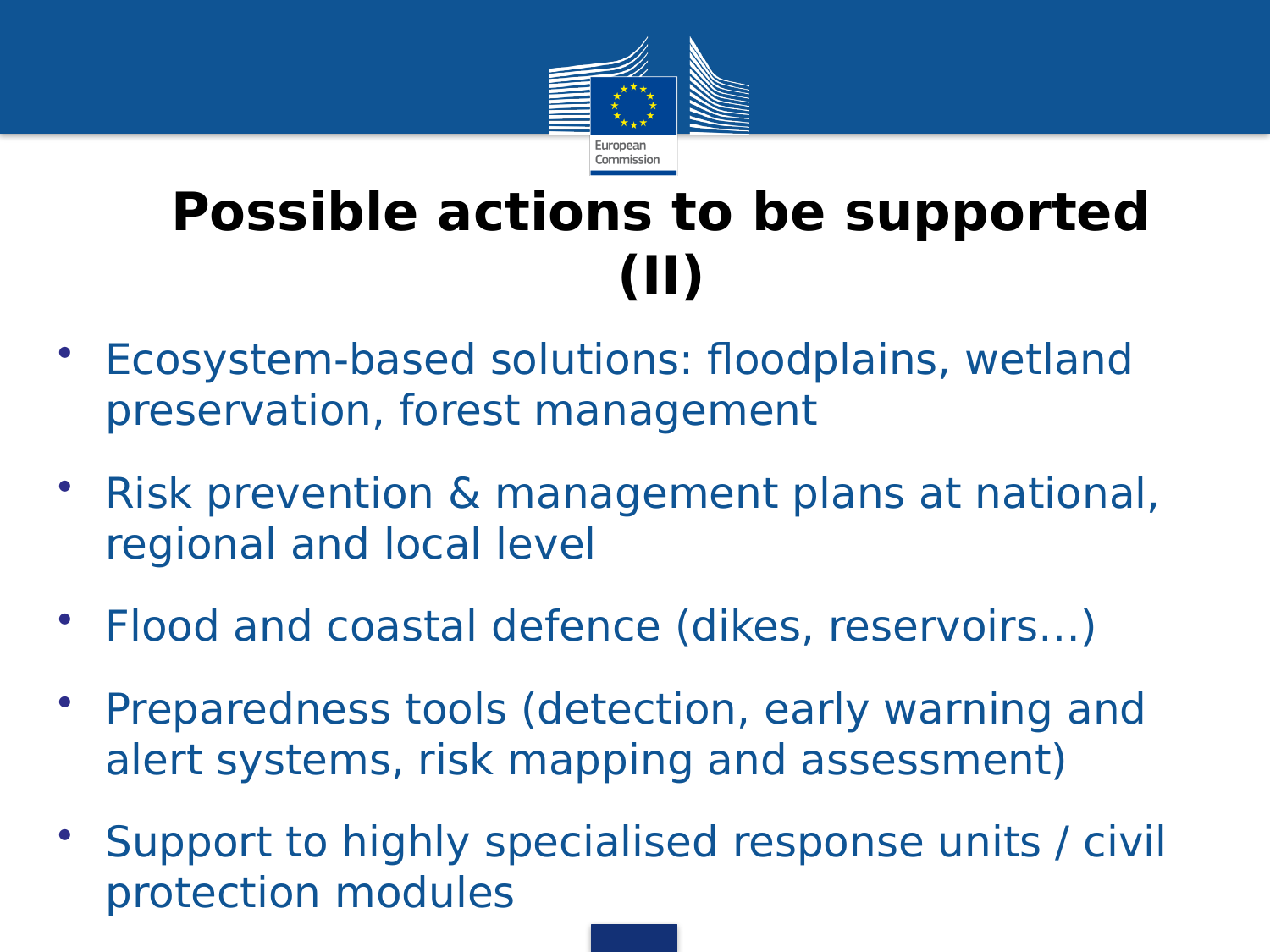

# Possible actions to be supported (II)
Ecosystem-based solutions: floodplains, wetland preservation, forest management
Risk prevention & management plans at national, regional and local level
Flood and coastal defence (dikes, reservoirs…)
Preparedness tools (detection, early warning and alert systems, risk mapping and assessment)
Support to highly specialised response units / civil protection modules